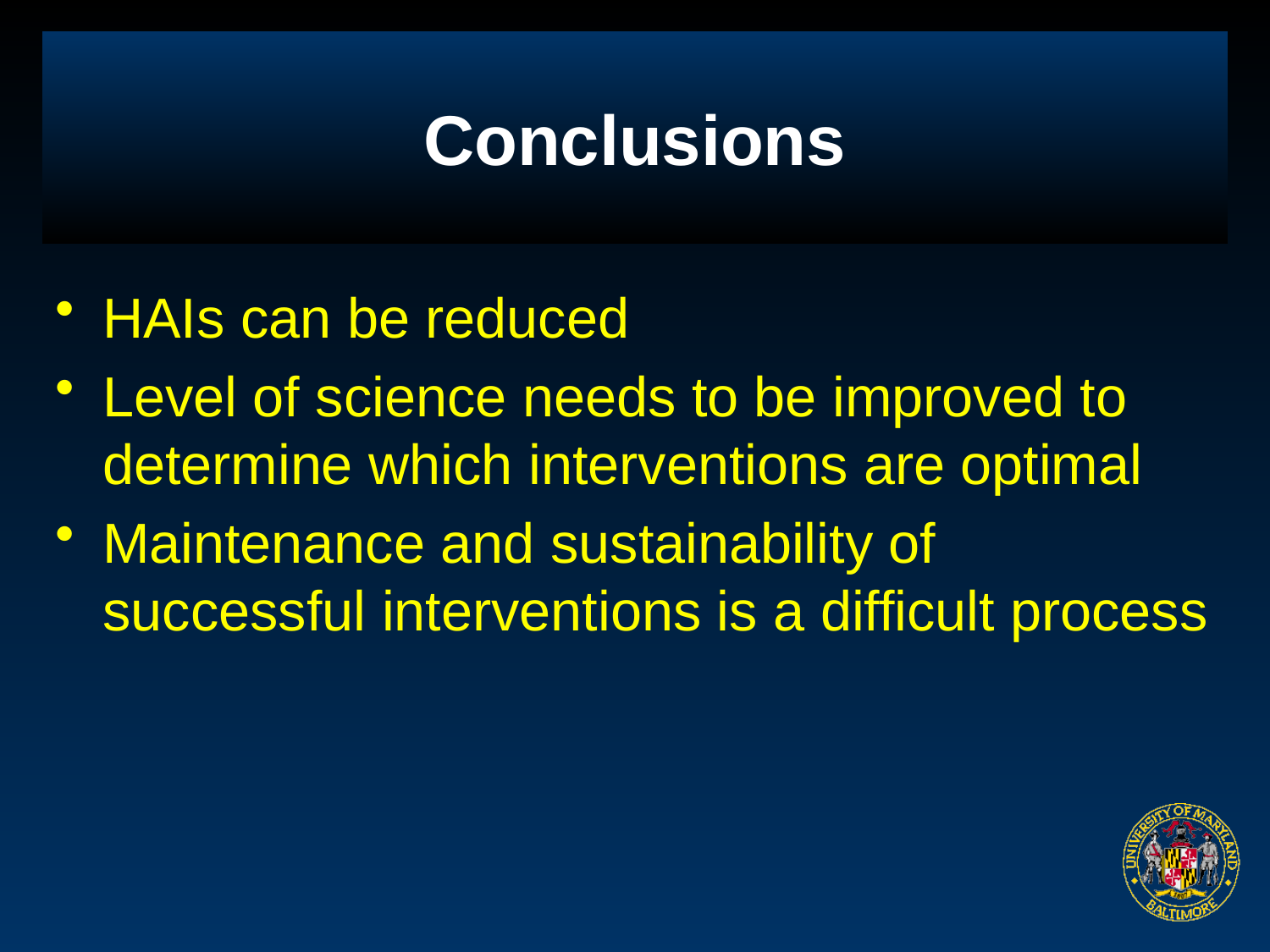

# Conclusions
HAIs can be reduced
Level of science needs to be improved to determine which interventions are optimal
Maintenance and sustainability of successful interventions is a difficult process